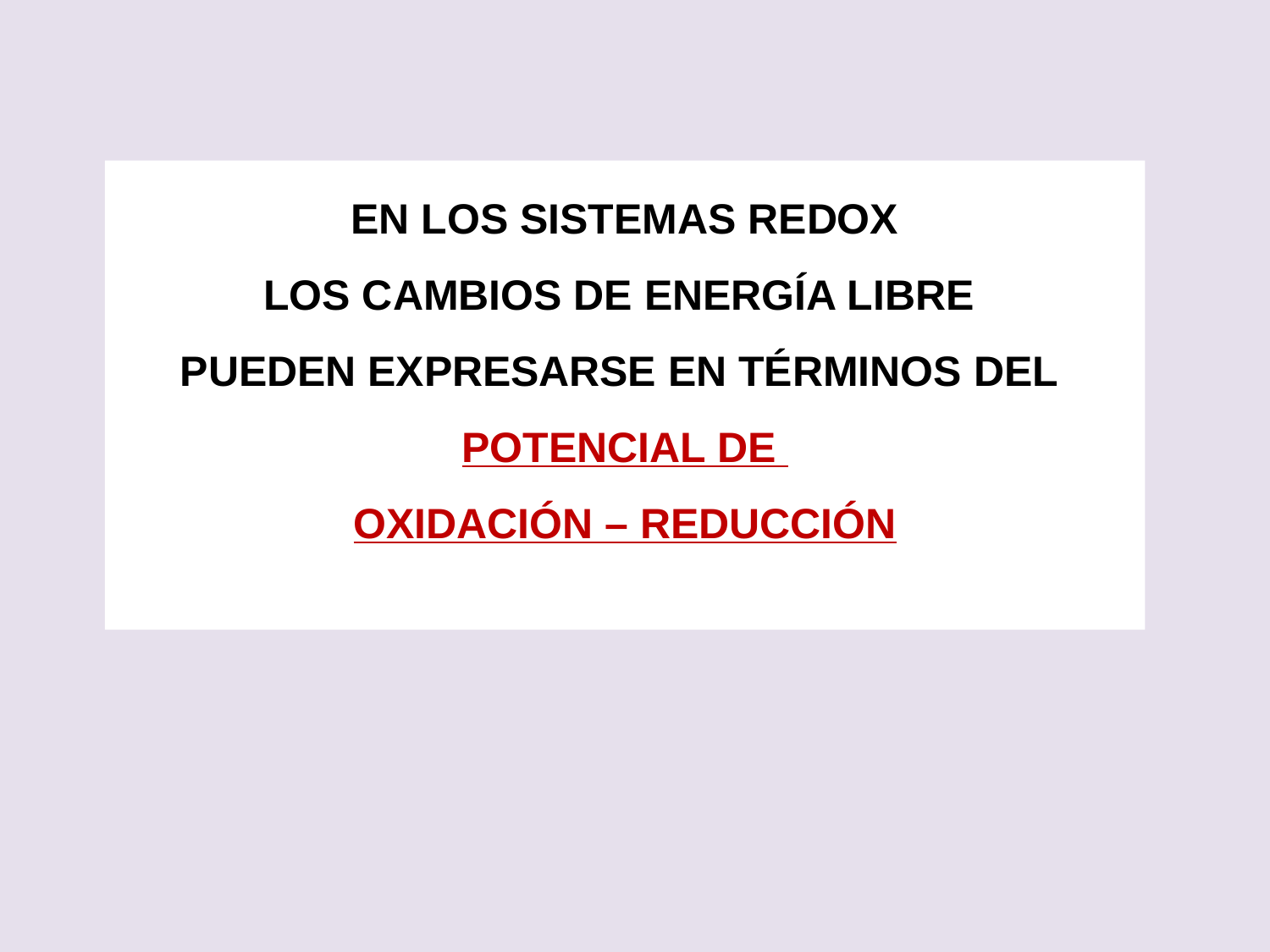

EN LOS SISTEMAS REDOX
LOS CAMBIOS DE ENERGÍA LIBRE
PUEDEN EXPRESARSE EN TÉRMINOS DEL
POTENCIAL DE
OXIDACIÓN – REDUCCIÓN